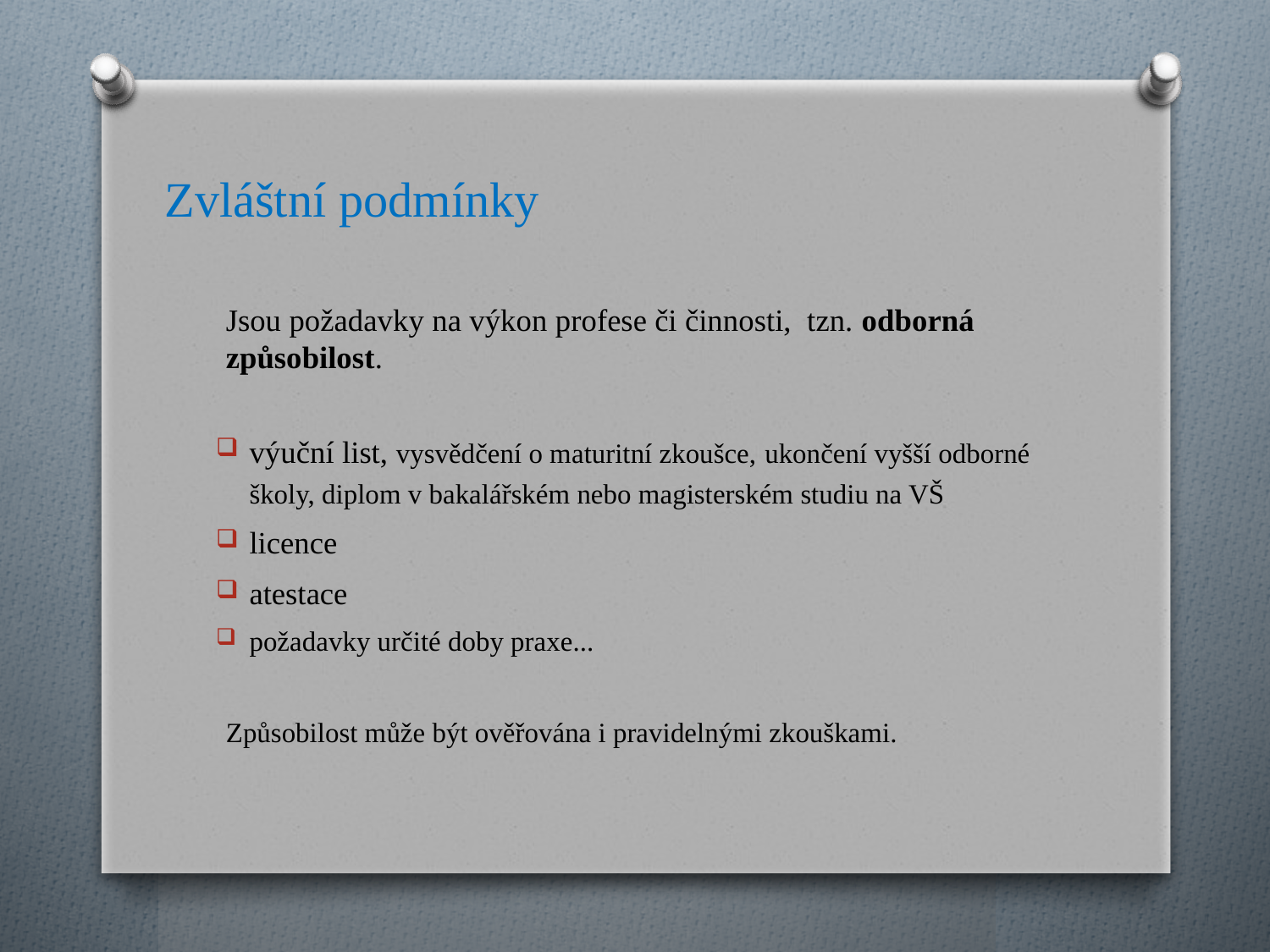

# Zvláštní podmínky
Jsou požadavky na výkon profese či činnosti,  tzn. odborná způsobilost.

výuční list, vysvědčení o maturitní zkoušce, ukončení vyšší odborné školy, diplom v bakalářském nebo magisterském studiu na VŠ
licence
atestace
požadavky určité doby praxe...

Způsobilost může být ověřována i pravidelnými zkouškami.